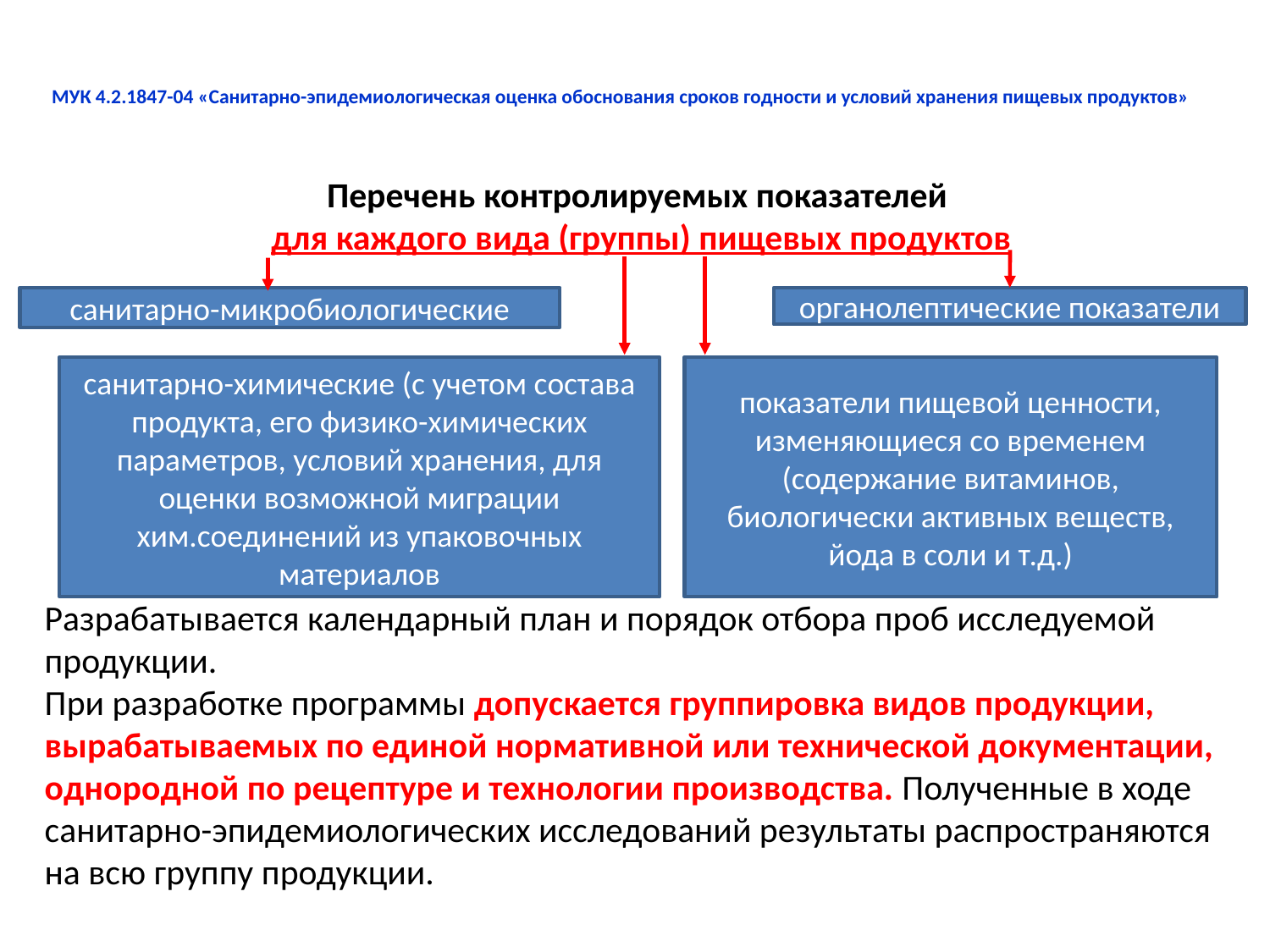

# МУК 4.2.1847-04 «Санитарно-эпидемиологическая оценка обоснования сроков годности и условий хранения пищевых продуктов»
Перечень контролируемых показателей
 для каждого вида (группы) пищевых продуктов

Разрабатывается календарный план и порядок отбора проб исследуемой продукции.
При разработке программы допускается группировка видов продукции, вырабатываемых по единой нормативной или технической документации, однородной по рецептуре и технологии производства. Полученные в ходе санитарно-эпидемиологических исследований результаты распространяются на всю группу продукции.
санитарно-микробиологические
органолептические показатели
санитарно-химические (с учетом состава продукта, его физико-химических параметров, условий хранения, для оценки возможной миграции хим.соединений из упаковочных материалов
показатели пищевой ценности, изменяющиеся со временем (содержание витаминов, биологически активных веществ, йода в соли и т.д.)